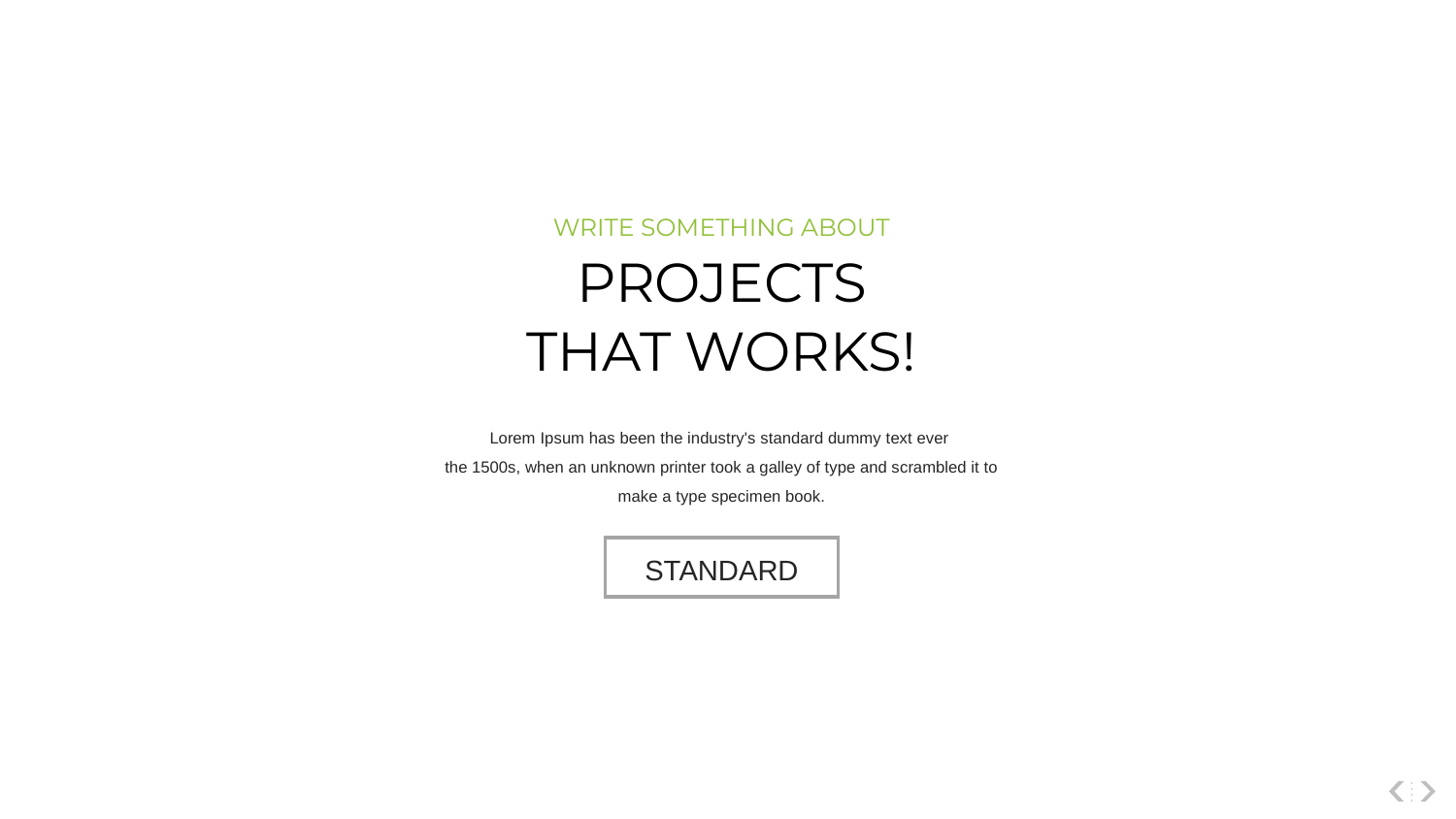

WRITE SOMETHING ABOUT
PROJECTS
THAT WORKS!
Lorem Ipsum has been the industry's standard dummy text ever
the 1500s, when an unknown printer took a galley of type and scrambled it to make a type specimen book.

STANDARD